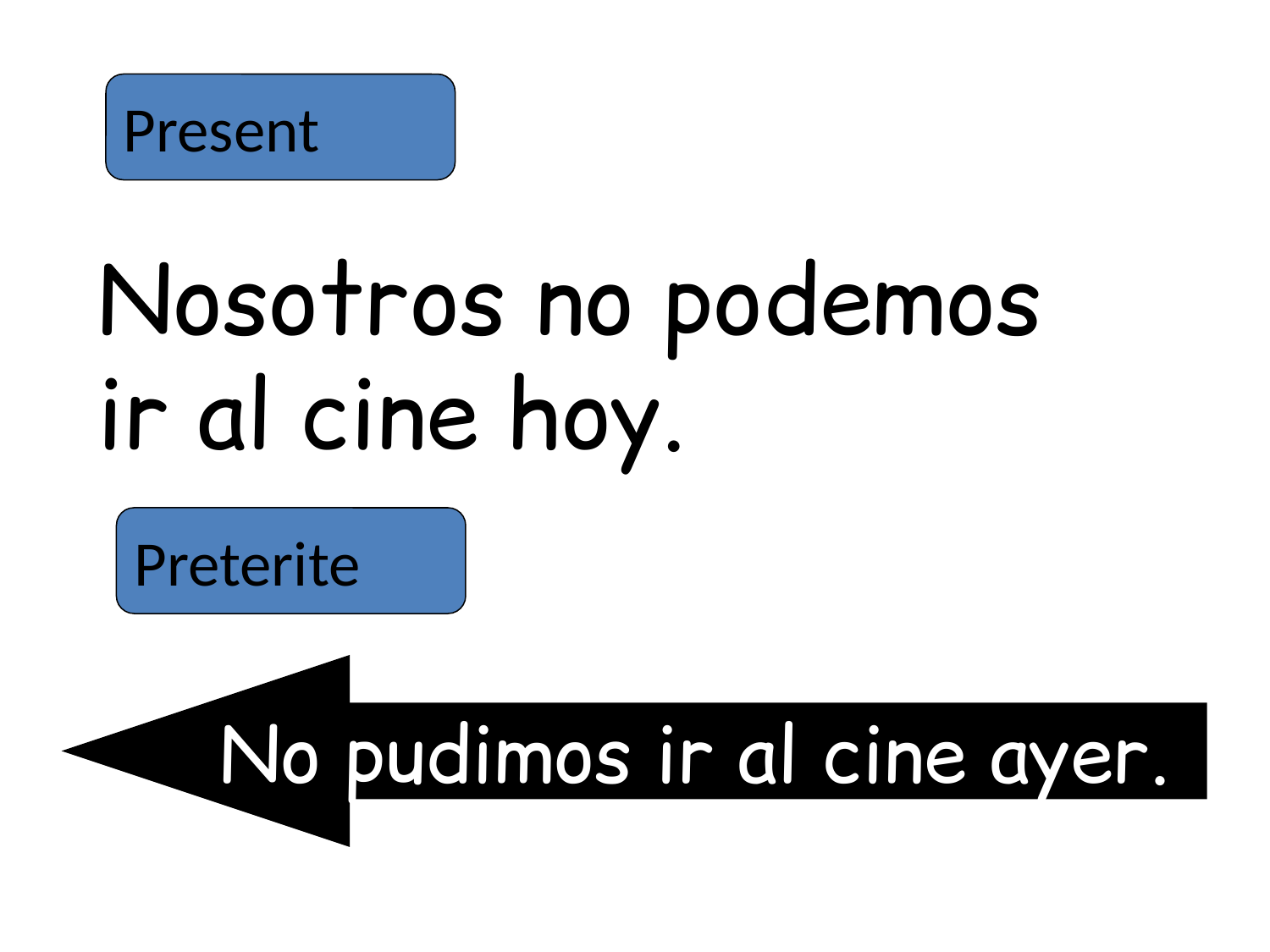

Present
Nosotros no podemos ir al cine hoy.
Preterite
No pudimos ir al cine ayer.